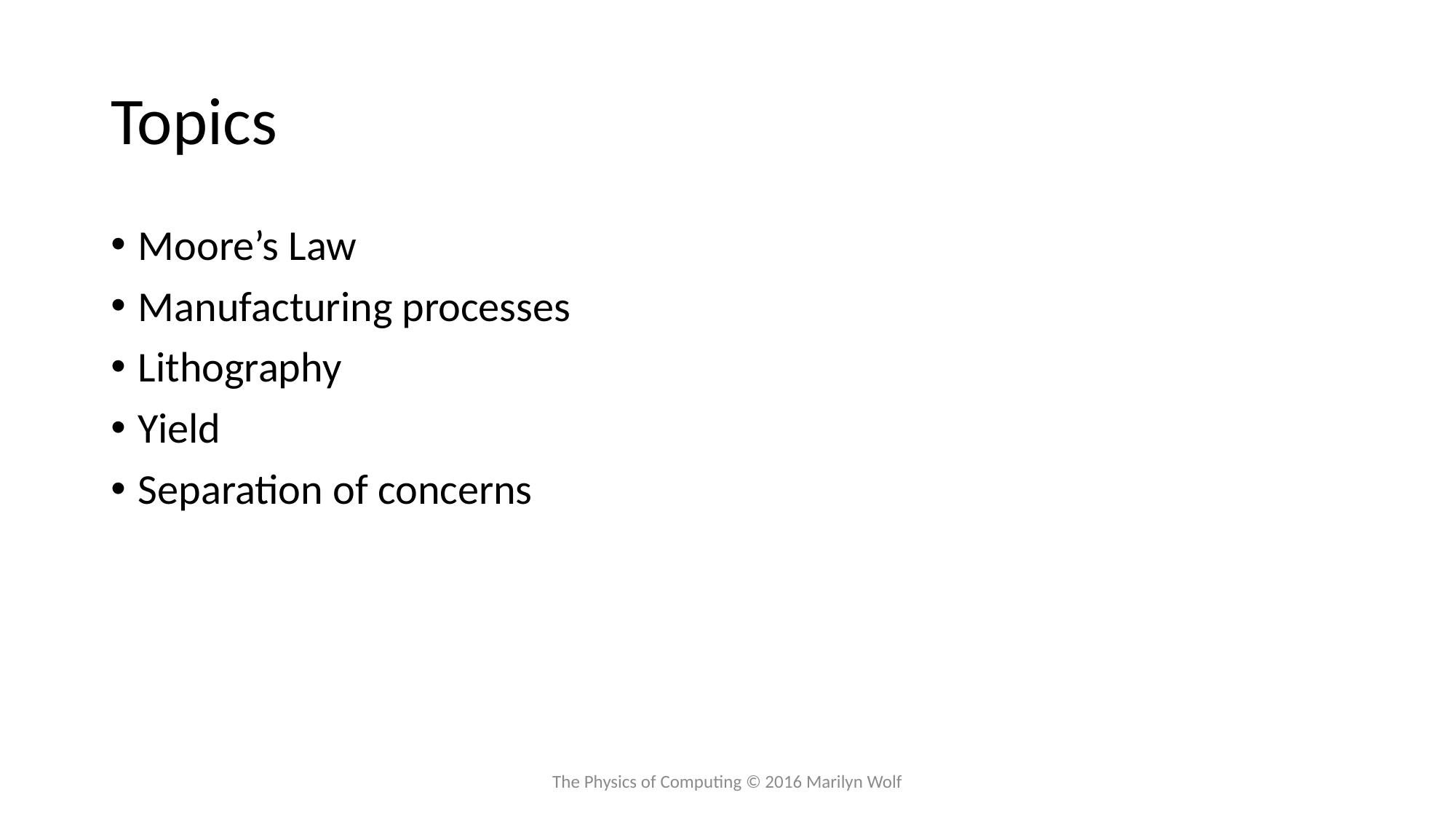

# Topics
Moore’s Law
Manufacturing processes
Lithography
Yield
Separation of concerns
The Physics of Computing © 2016 Marilyn Wolf